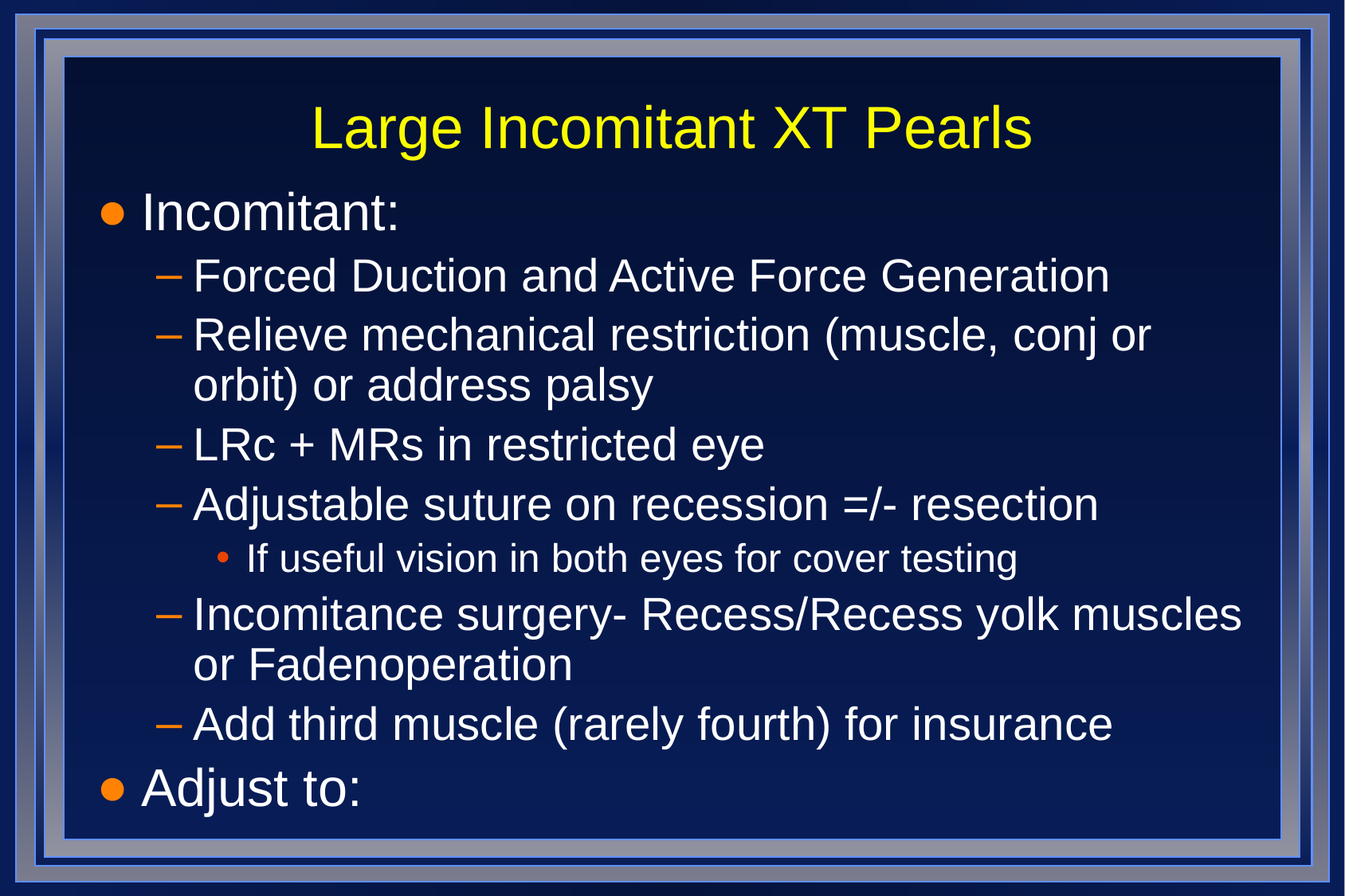

# Large Incomitant XT Pearls
Incomitant:
Forced Duction and Active Force Generation
Relieve mechanical restriction (muscle, conj or orbit) or address palsy
LRc + MRs in restricted eye
Adjustable suture on recession =/- resection
If useful vision in both eyes for cover testing
Incomitance surgery- Recess/Recess yolk muscles or Fadenoperation
Add third muscle (rarely fourth) for insurance
Adjust to: